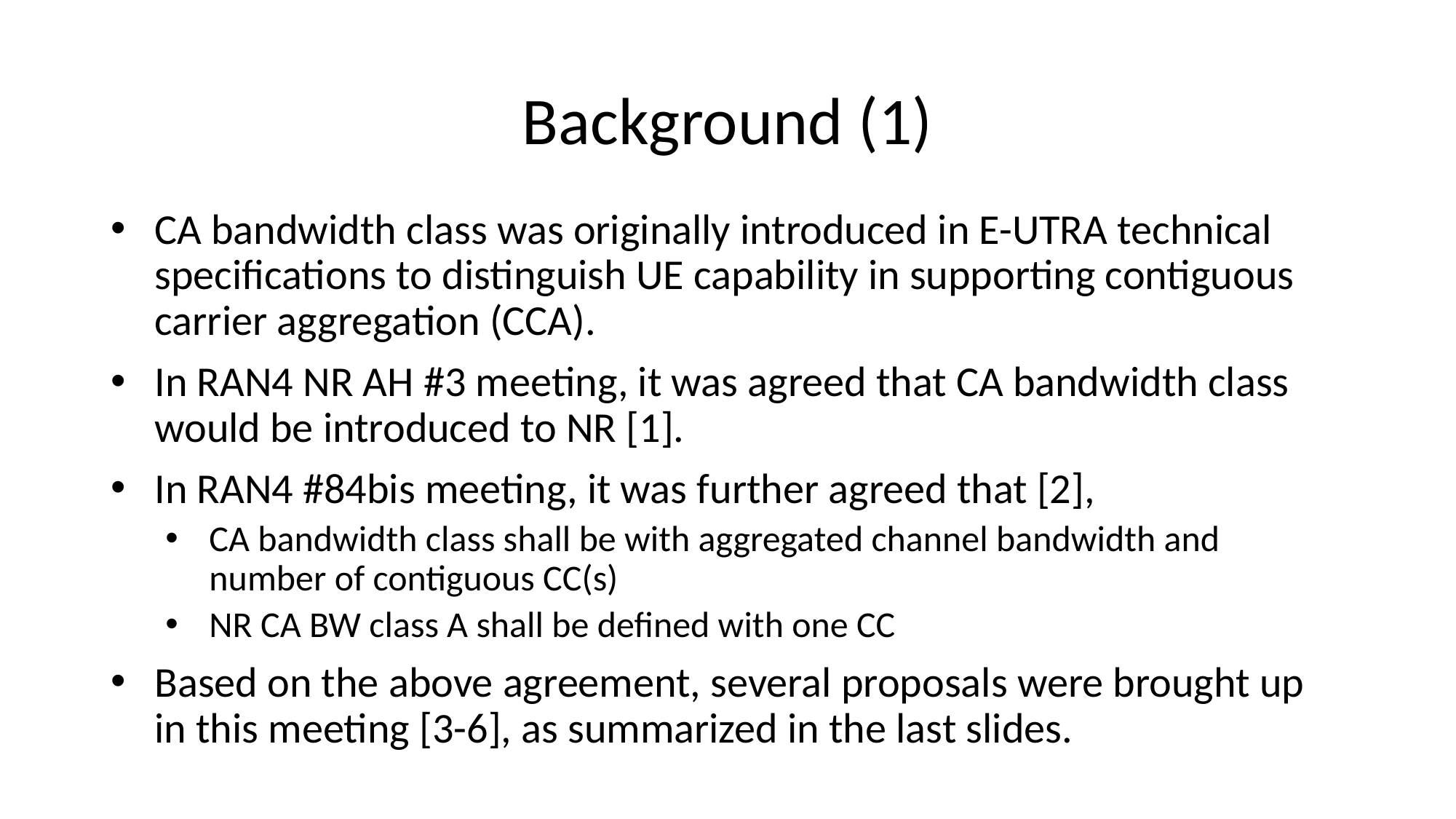

# Background (1)
CA bandwidth class was originally introduced in E-UTRA technical specifications to distinguish UE capability in supporting contiguous carrier aggregation (CCA).
In RAN4 NR AH #3 meeting, it was agreed that CA bandwidth class would be introduced to NR [1].
In RAN4 #84bis meeting, it was further agreed that [2],
CA bandwidth class shall be with aggregated channel bandwidth and number of contiguous CC(s)
NR CA BW class A shall be defined with one CC
Based on the above agreement, several proposals were brought up in this meeting [3-6], as summarized in the last slides.